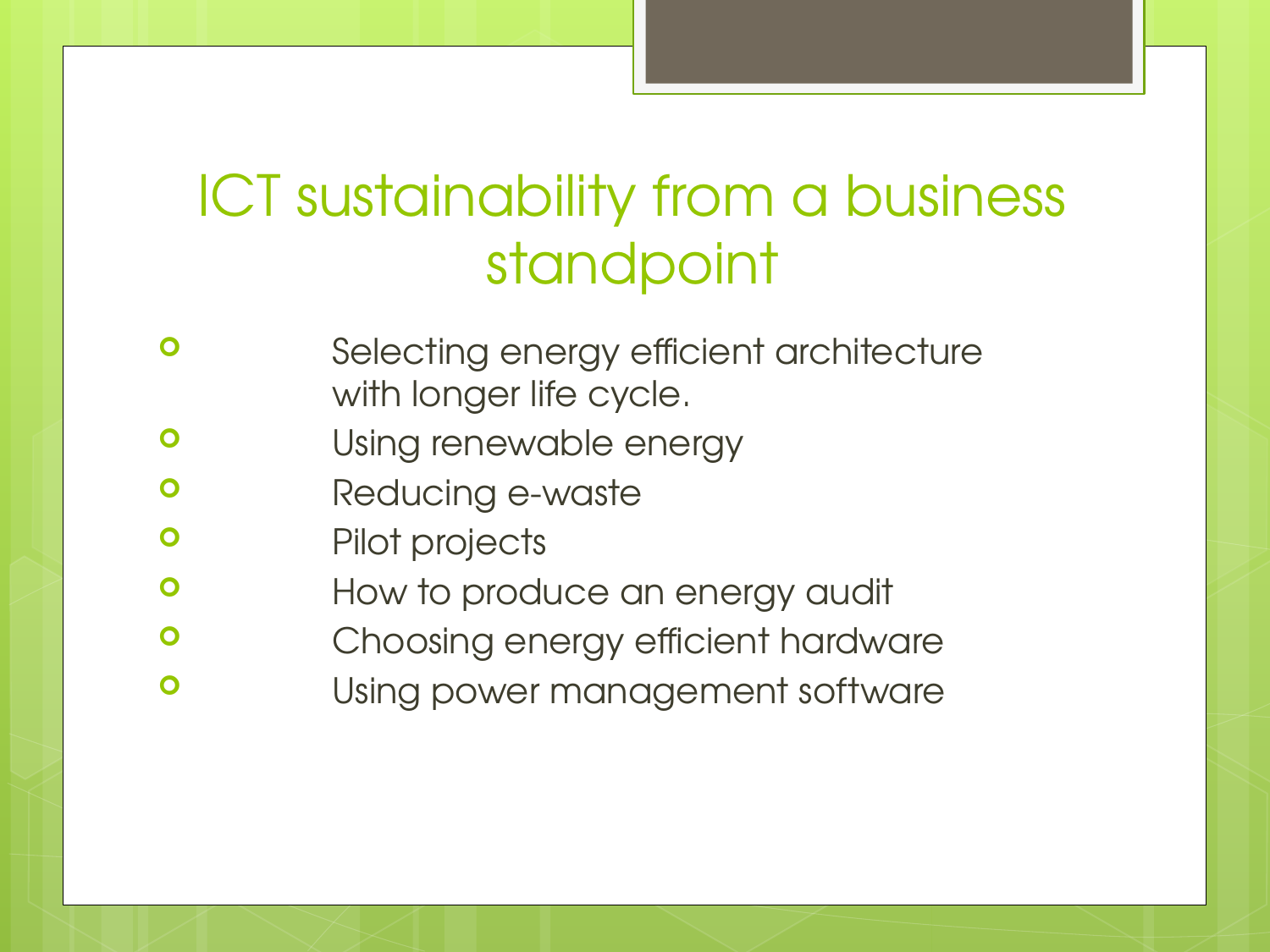

# ICT sustainability from a business standpoint
	Selecting energy efficient architecture 	with longer life cycle.
	Using renewable energy
	Reducing e-waste
	Pilot projects
	How to produce an energy audit
	Choosing energy efficient hardware
	Using power management software